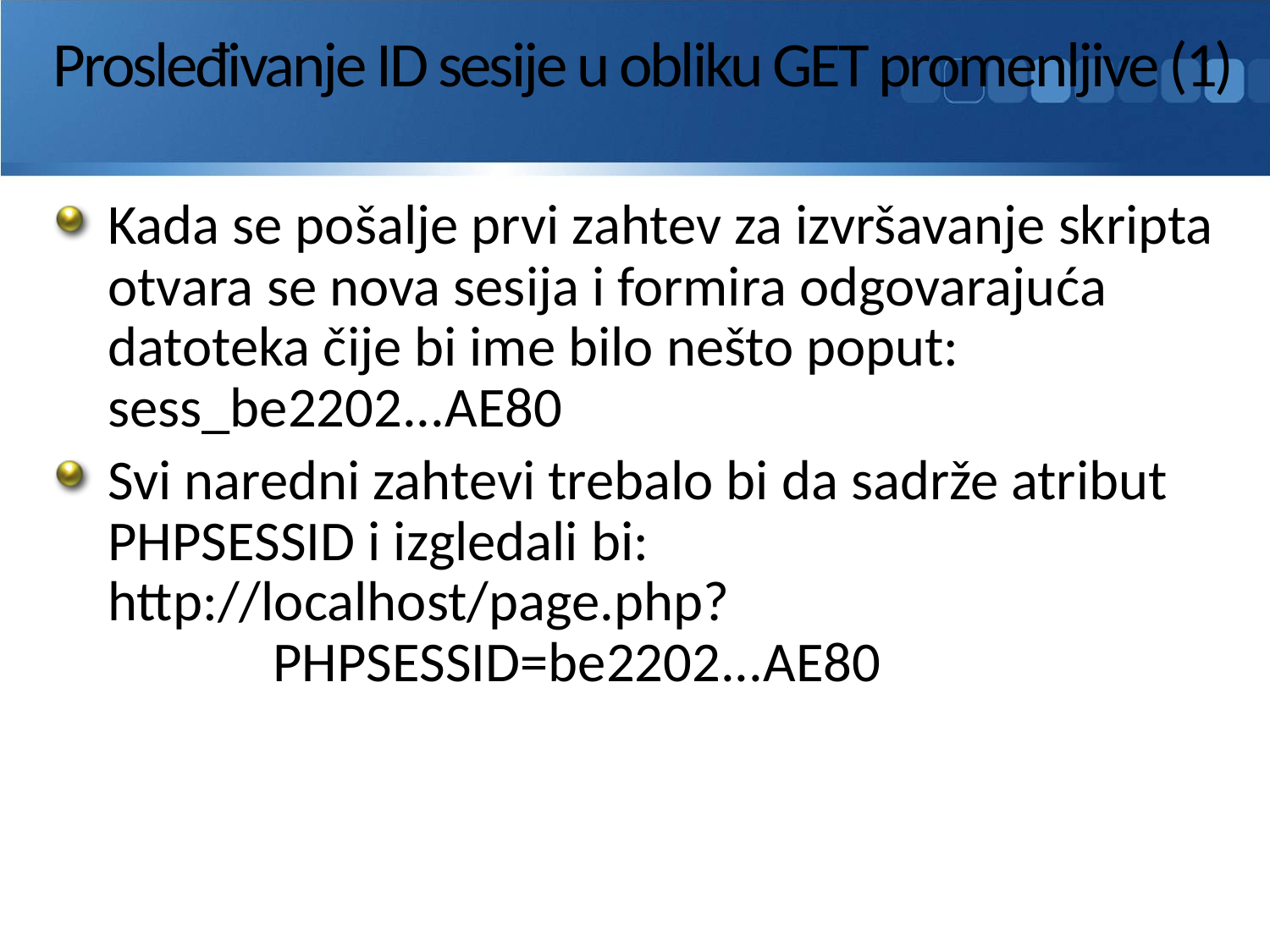

# Prosleđivanje ID sesije u obliku GET promenljive (1)
Kada se pošalje prvi zahtev za izvršavanje skripta otvara se nova sesija i formira odgovarajuća datoteka čije bi ime bilo nešto poput: sess_be2202...AE80
Svi naredni zahtevi trebalo bi da sadrže atribut PHPSESSID i izgledali bi:
http://localhost/page.php?
	   PHPSESSID=be2202...AE80